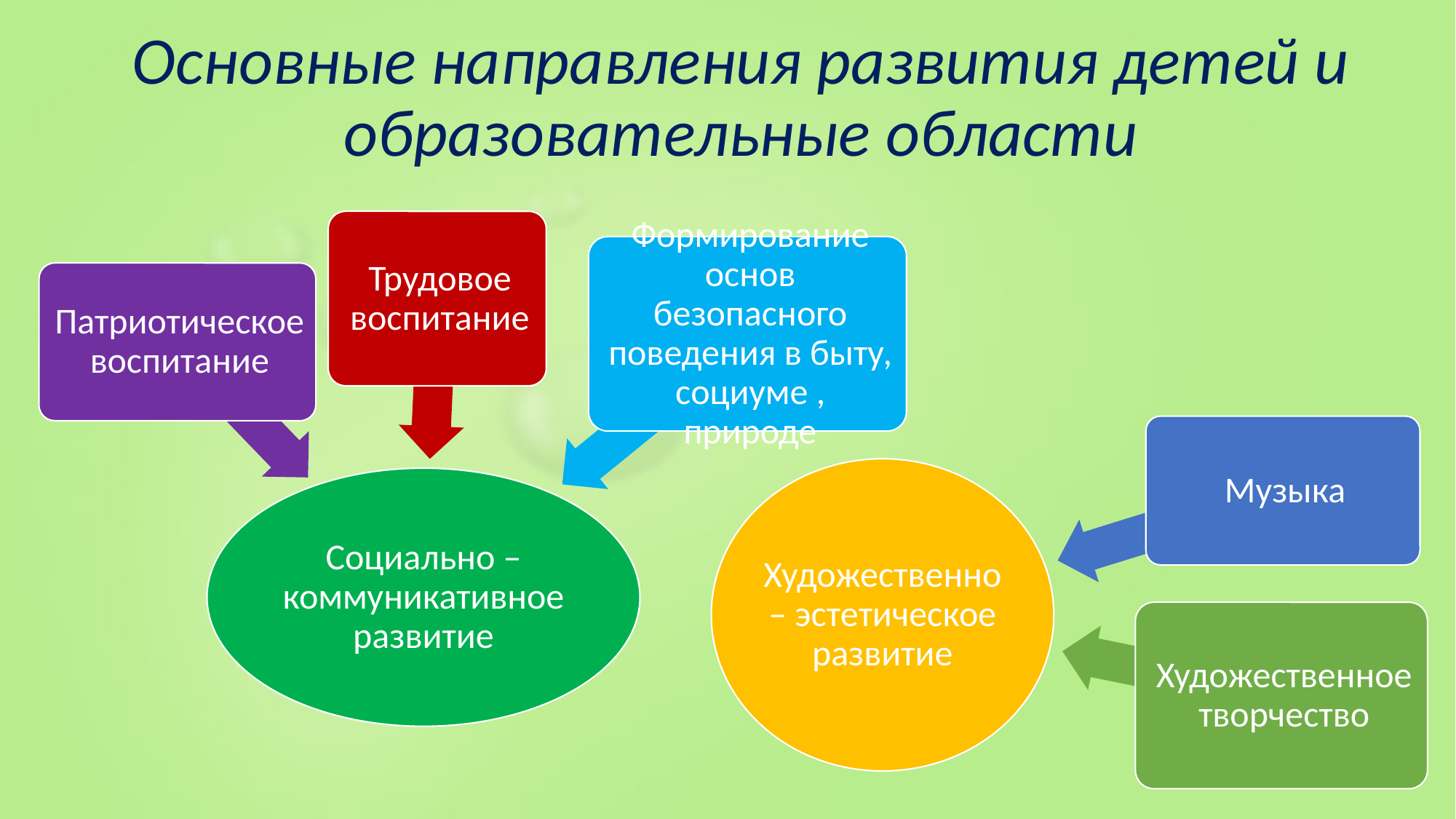

# Основные направления развития детей и образовательные области
Социально – коммуникативное развитие
Патриотическое воспитание
Трудовое воспитание
Формирование основ безопасного поведения в быту, социуме , природе
Художественно – эстетическое развитие
Музыка
Художественное творчество